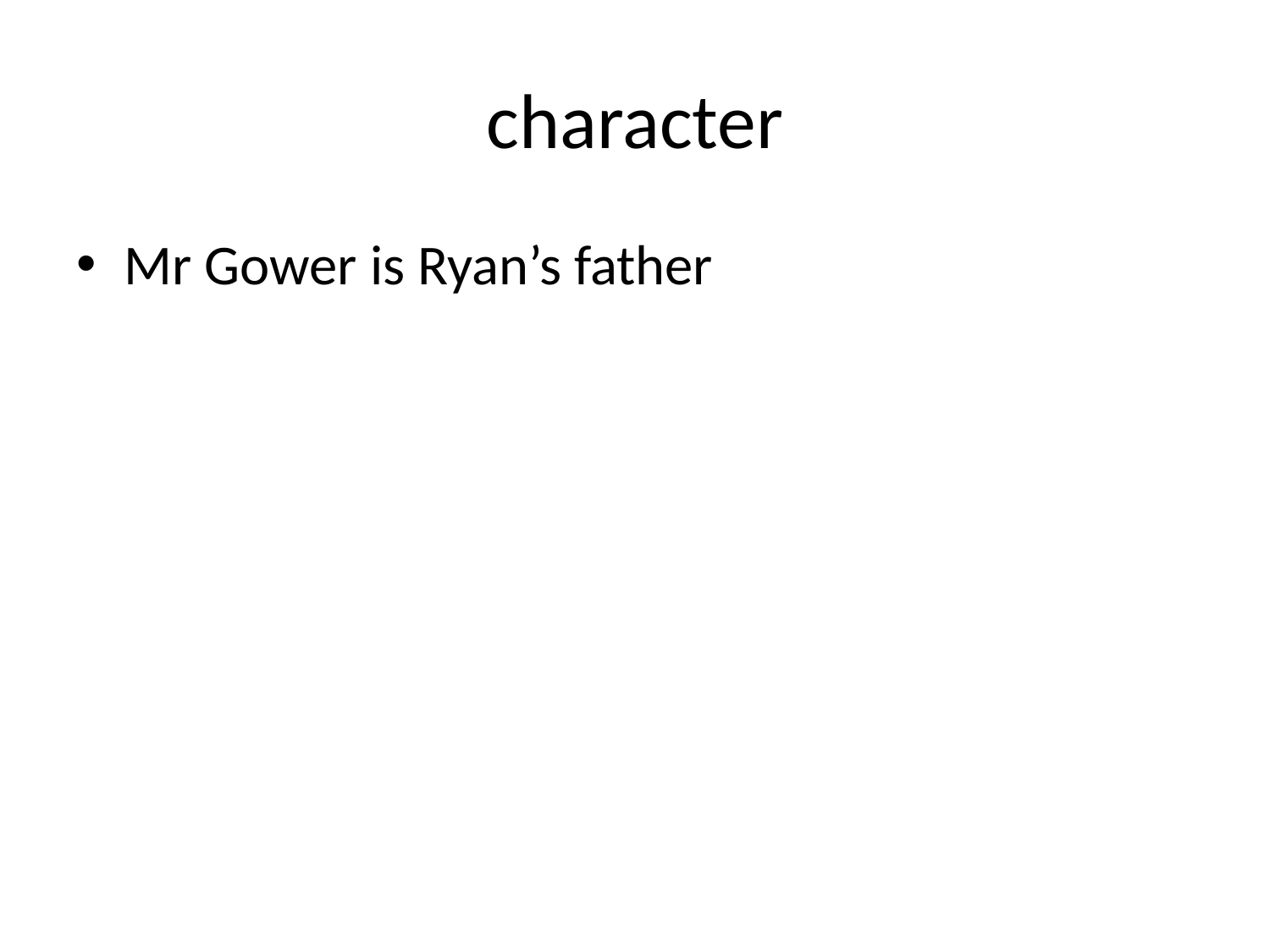

# character
Mr Gower is Ryan’s father